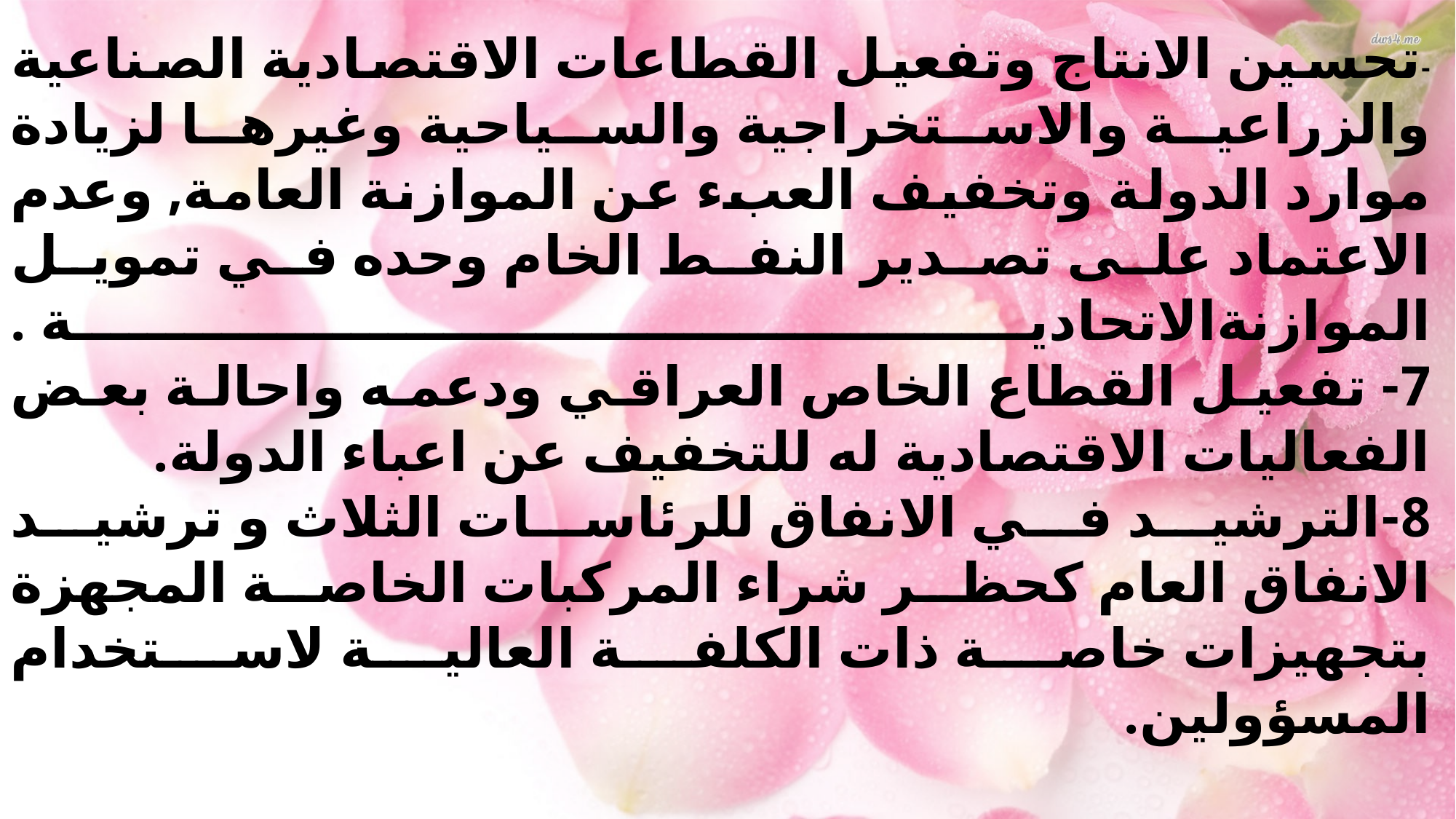

-تحسين الانتاج وتفعيل القطاعات الاقتصادية الصناعية والزراعية والاستخراجية والسياحية وغيرها لزيادة موارد الدولة وتخفيف العبء عن الموازنة العامة, وعدم الاعتماد على تصدير النفط الخام وحده في تمويل الموازنةالاتحادية .
7- تفعيل القطاع الخاص العراقي ودعمه واحالة بعض الفعاليات الاقتصادية له للتخفيف عن اعباء الدولة.
8-الترشيد في الانفاق للرئاسات الثلاث و ترشيد الانفاق العام كحظر شراء المركبات الخاصة المجهزة بتجهيزات خاصة ذات الكلفة العالية لاستخدام المسؤولين.